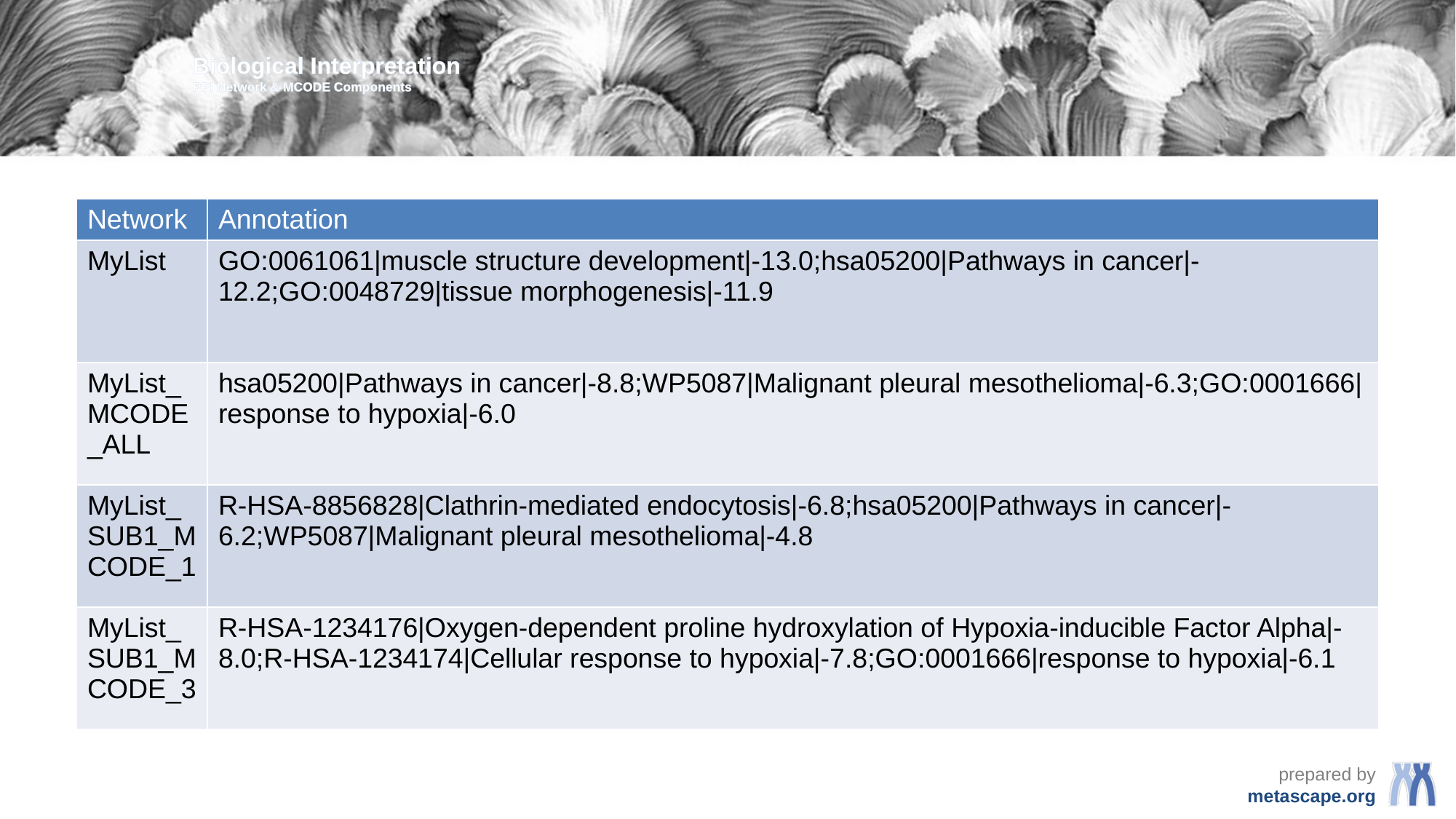

Biological Interpretation
PPI Network & MCODE Components
| Network | Annotation |
| --- | --- |
| MyList | GO:0061061|muscle structure development|-13.0;hsa05200|Pathways in cancer|-12.2;GO:0048729|tissue morphogenesis|-11.9 |
| MyList\_MCODE\_ALL | hsa05200|Pathways in cancer|-8.8;WP5087|Malignant pleural mesothelioma|-6.3;GO:0001666|response to hypoxia|-6.0 |
| MyList\_SUB1\_MCODE\_1 | R-HSA-8856828|Clathrin-mediated endocytosis|-6.8;hsa05200|Pathways in cancer|-6.2;WP5087|Malignant pleural mesothelioma|-4.8 |
| MyList\_SUB1\_MCODE\_3 | R-HSA-1234176|Oxygen-dependent proline hydroxylation of Hypoxia-inducible Factor Alpha|-8.0;R-HSA-1234174|Cellular response to hypoxia|-7.8;GO:0001666|response to hypoxia|-6.1 |